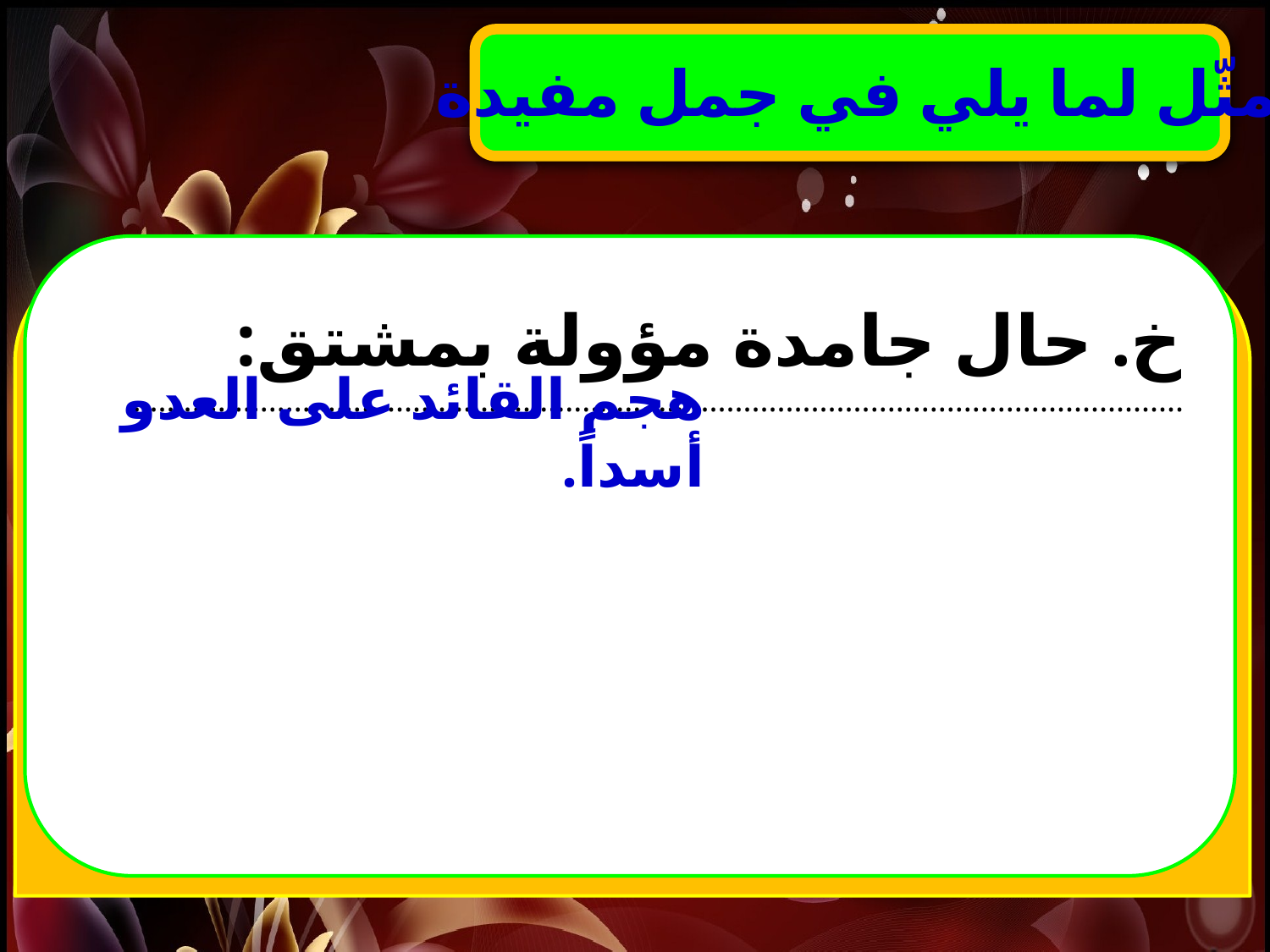

9 مثّل لما يلي في جمل مفيدة

خ. حال جامدة مؤولة بمشتق:
............................................................................................................................
هجم القائد على العدو أسداً.